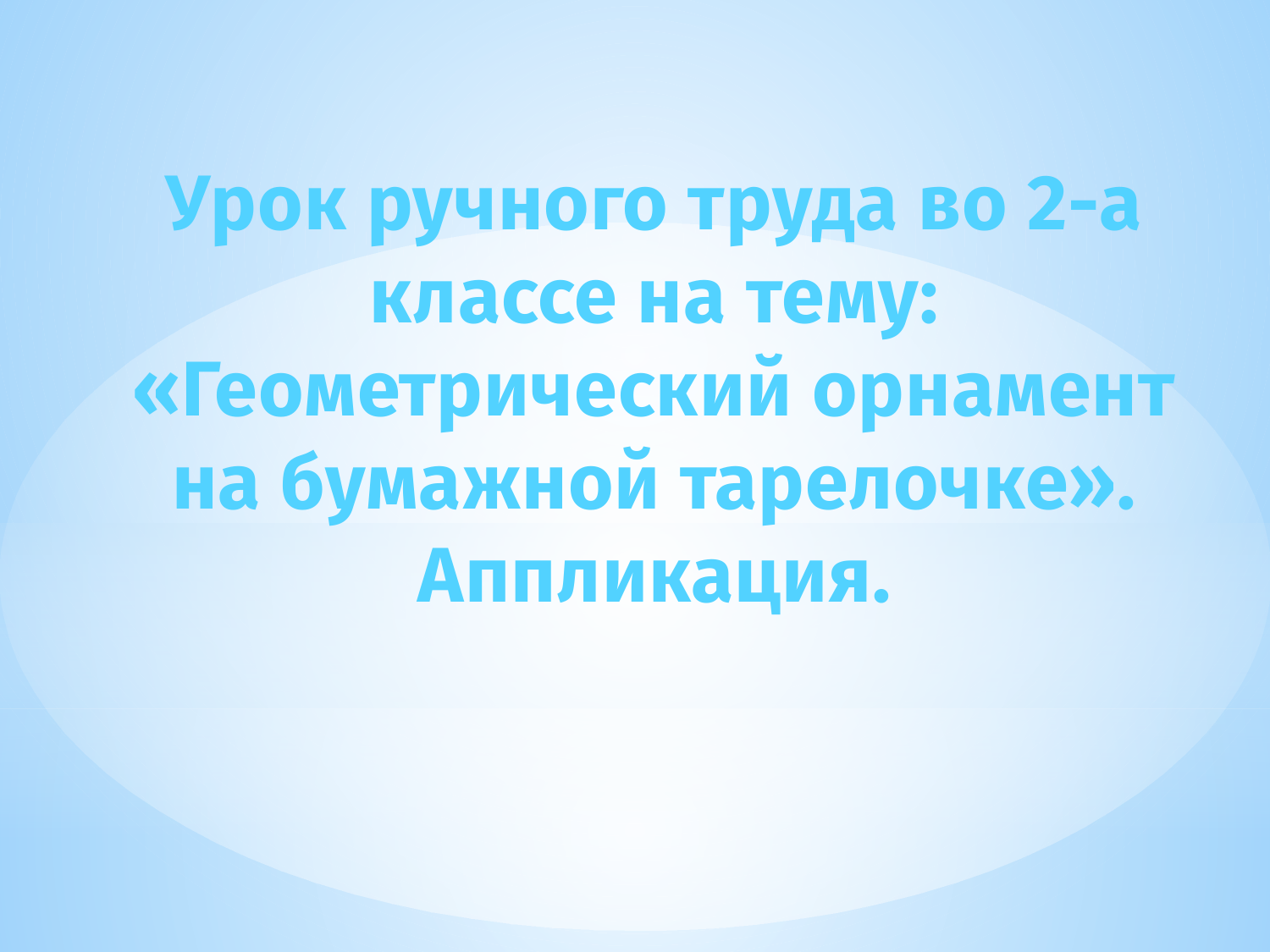

# Урок ручного труда во 2-а классе на тему: «Геометрический орнамент на бумажной тарелочке». Аппликация.